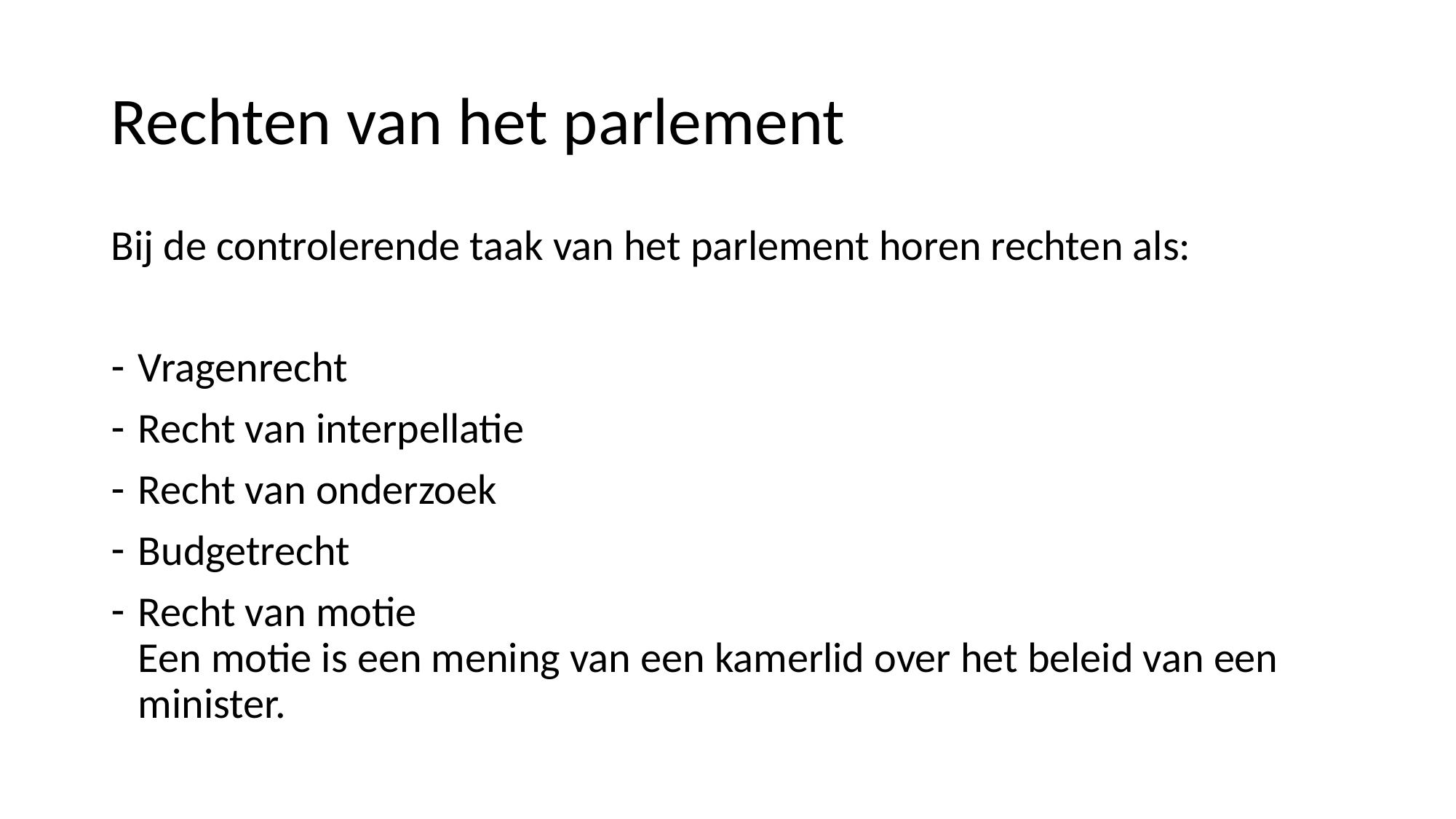

# Rechten van het parlement
Bij de controlerende taak van het parlement horen rechten als:

Vragenrecht
Recht van interpellatie
Recht van onderzoek
Budgetrecht
Recht van motie
Een motie is een mening van een kamerlid over het beleid van een minister.